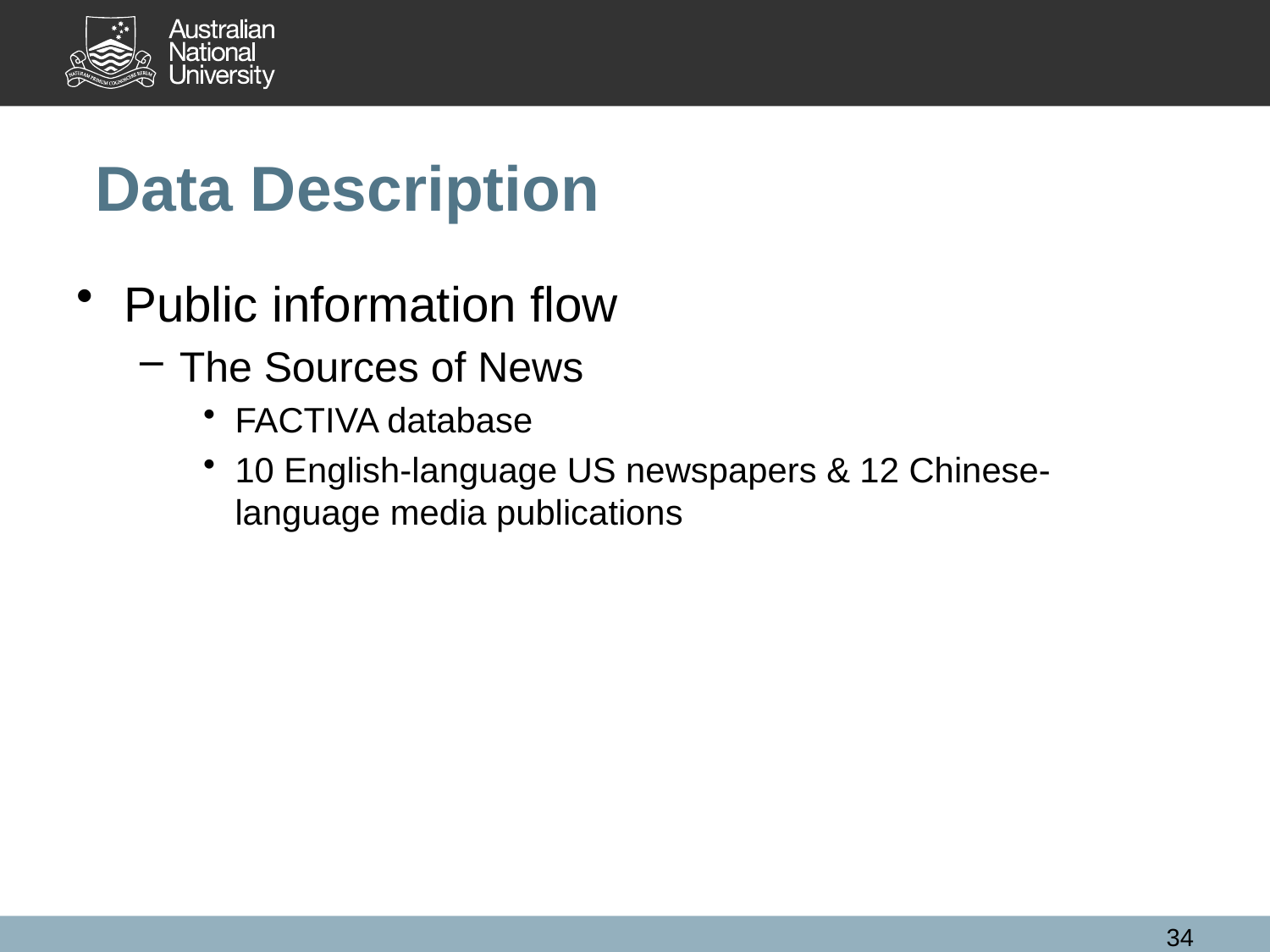

Data Description
Public information flow
The Sources of News
FACTIVA database
10 English-language US newspapers & 12 Chinese-language media publications

34